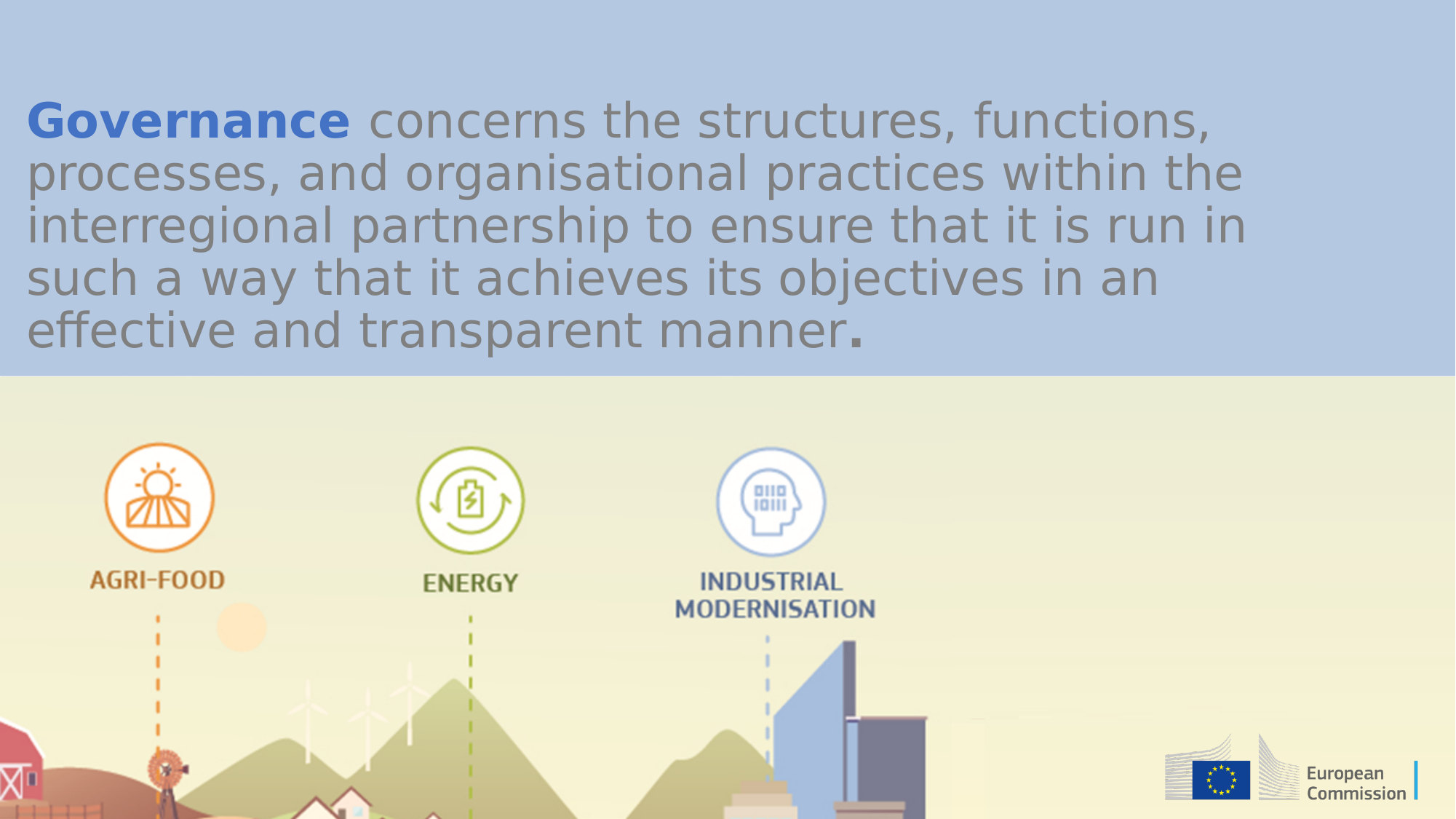

Governance concerns the structures, functions, processes, and organisational practices within the interregional partnership to ensure that it is run in such a way that it achieves its objectives in an effective and transparent manner.